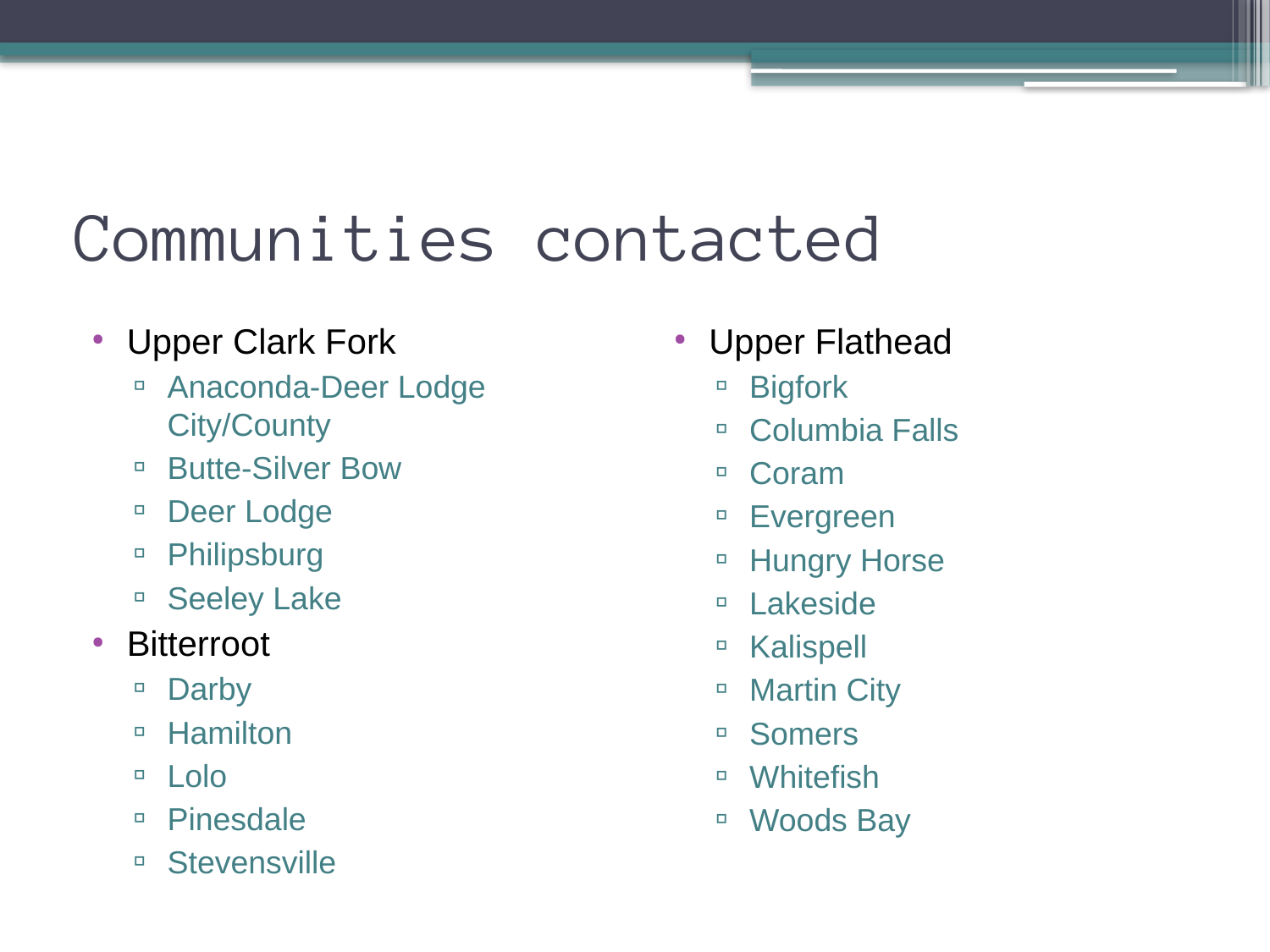

# Communities contacted
Upper Clark Fork
Anaconda-Deer Lodge City/County
Butte-Silver Bow
Deer Lodge
Philipsburg
Seeley Lake
Bitterroot
Darby
Hamilton
Lolo
Pinesdale
Stevensville

Upper Flathead
Bigfork
Columbia Falls
Coram
Evergreen
Hungry Horse
Lakeside
Kalispell
Martin City
Somers
Whitefish
Woods Bay